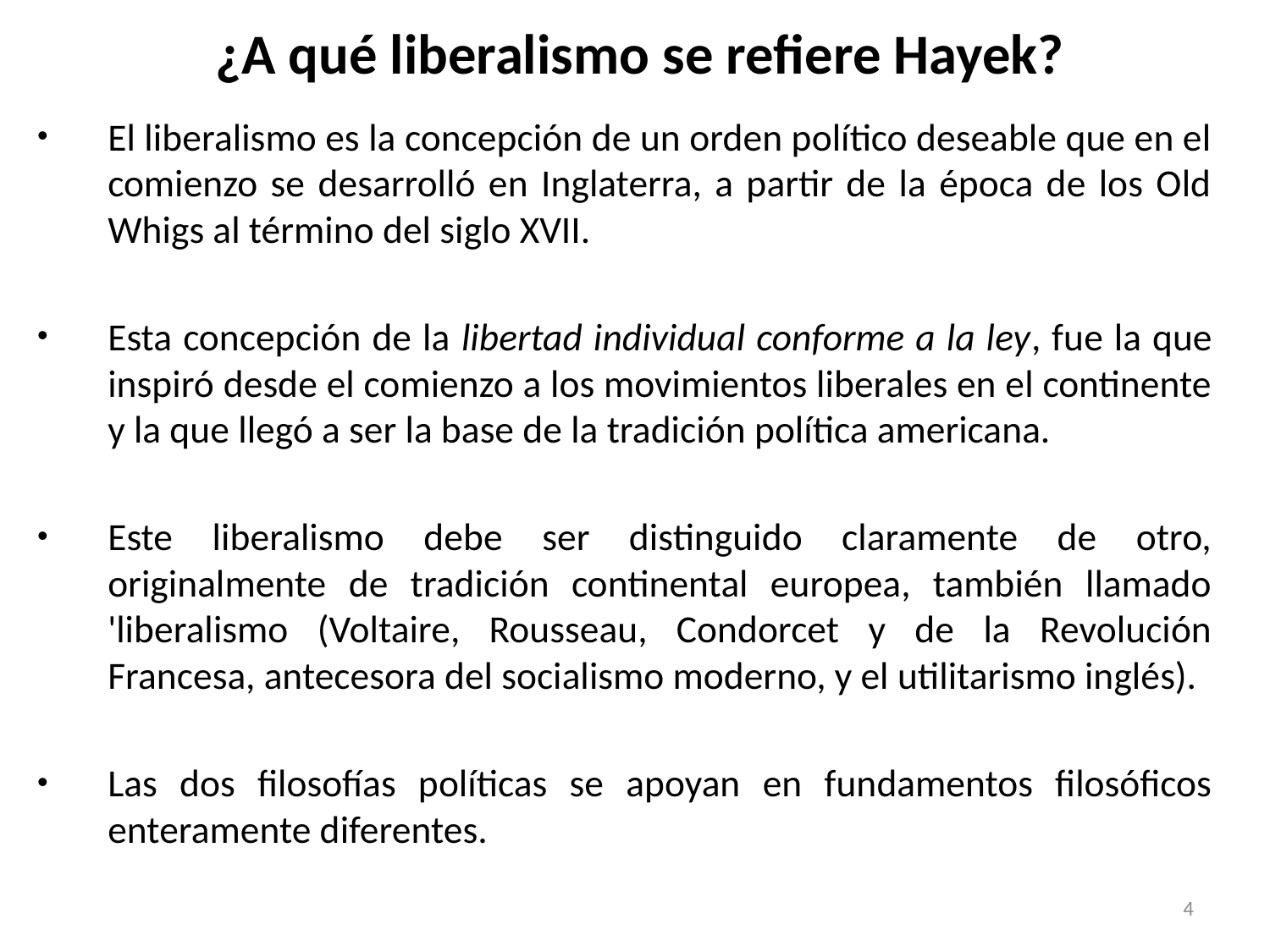

# ¿A qué liberalismo se refiere Hayek?
El liberalismo es la concepción de un orden político deseable que en el comienzo se desarrolló en Inglaterra, a partir de la época de los Old Whigs al término del siglo XVII.

Esta concepción de la libertad individual conforme a la ley, fue la que inspiró desde el comienzo a los movimientos liberales en el continente y la que llegó a ser la base de la tradición política americana.

Este liberalismo debe ser distinguido claramente de otro, originalmente de tradición continental europea, también llamado 'liberalismo (Voltaire, Rousseau, Condorcet y de la Revolución Francesa, antecesora del socialismo moderno, y el utilitarismo inglés).

Las dos filosofías políticas se apoyan en fundamentos filosóficos enteramente diferentes.

4